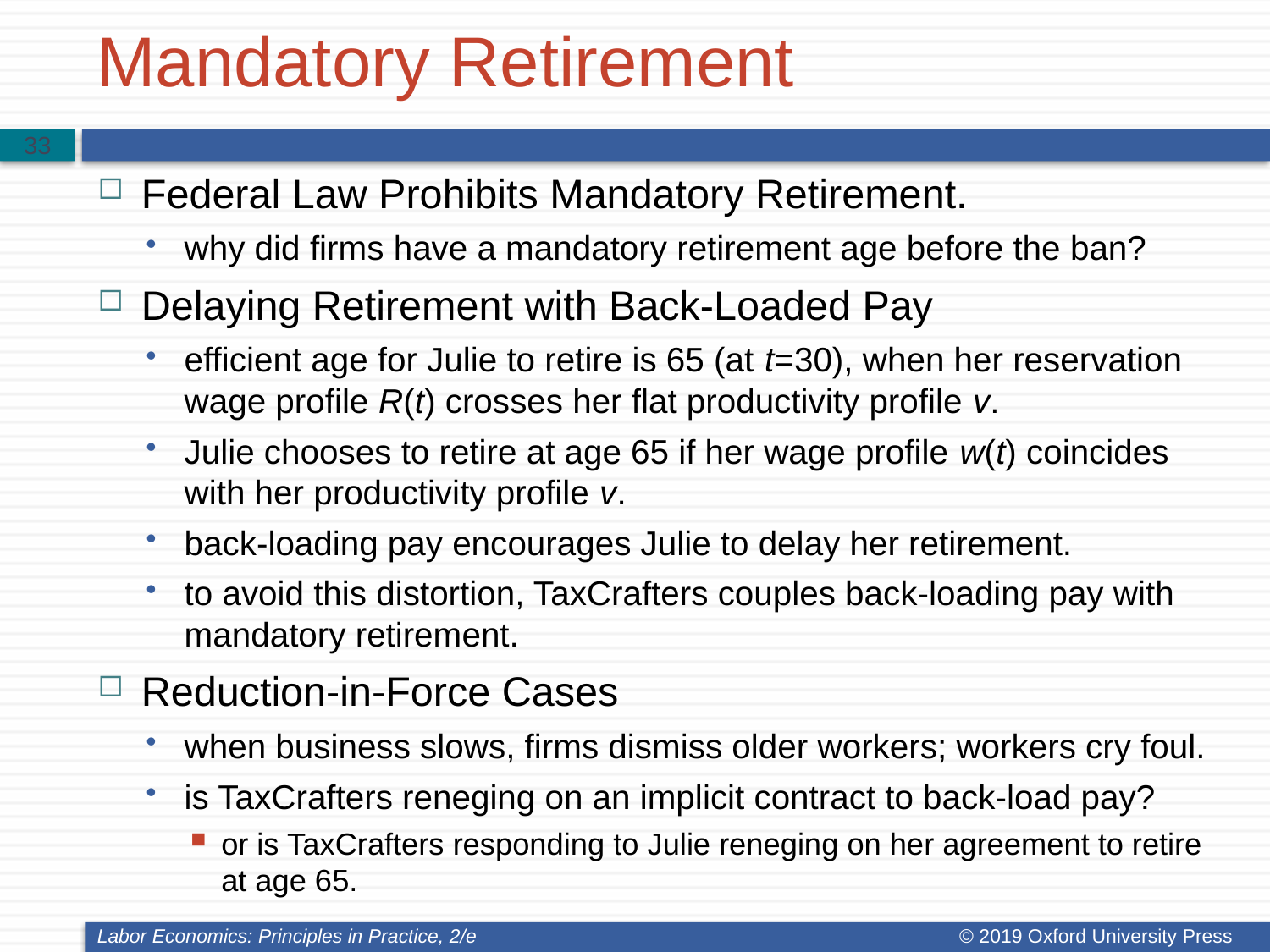

# Mandatory Retirement
33
Federal Law Prohibits Mandatory Retirement.
why did firms have a mandatory retirement age before the ban?
Delaying Retirement with Back-Loaded Pay
efficient age for Julie to retire is 65 (at t=30), when her reservation wage profile R(t) crosses her flat productivity profile v.
Julie chooses to retire at age 65 if her wage profile w(t) coincides with her productivity profile v.
back-loading pay encourages Julie to delay her retirement.
to avoid this distortion, TaxCrafters couples back-loading pay with mandatory retirement.
Reduction-in-Force Cases
when business slows, firms dismiss older workers; workers cry foul.
is TaxCrafters reneging on an implicit contract to back-load pay?
or is TaxCrafters responding to Julie reneging on her agreement to retire at age 65.
Labor Economics: Principles in Practice, 2/e
© 2019 Oxford University Press